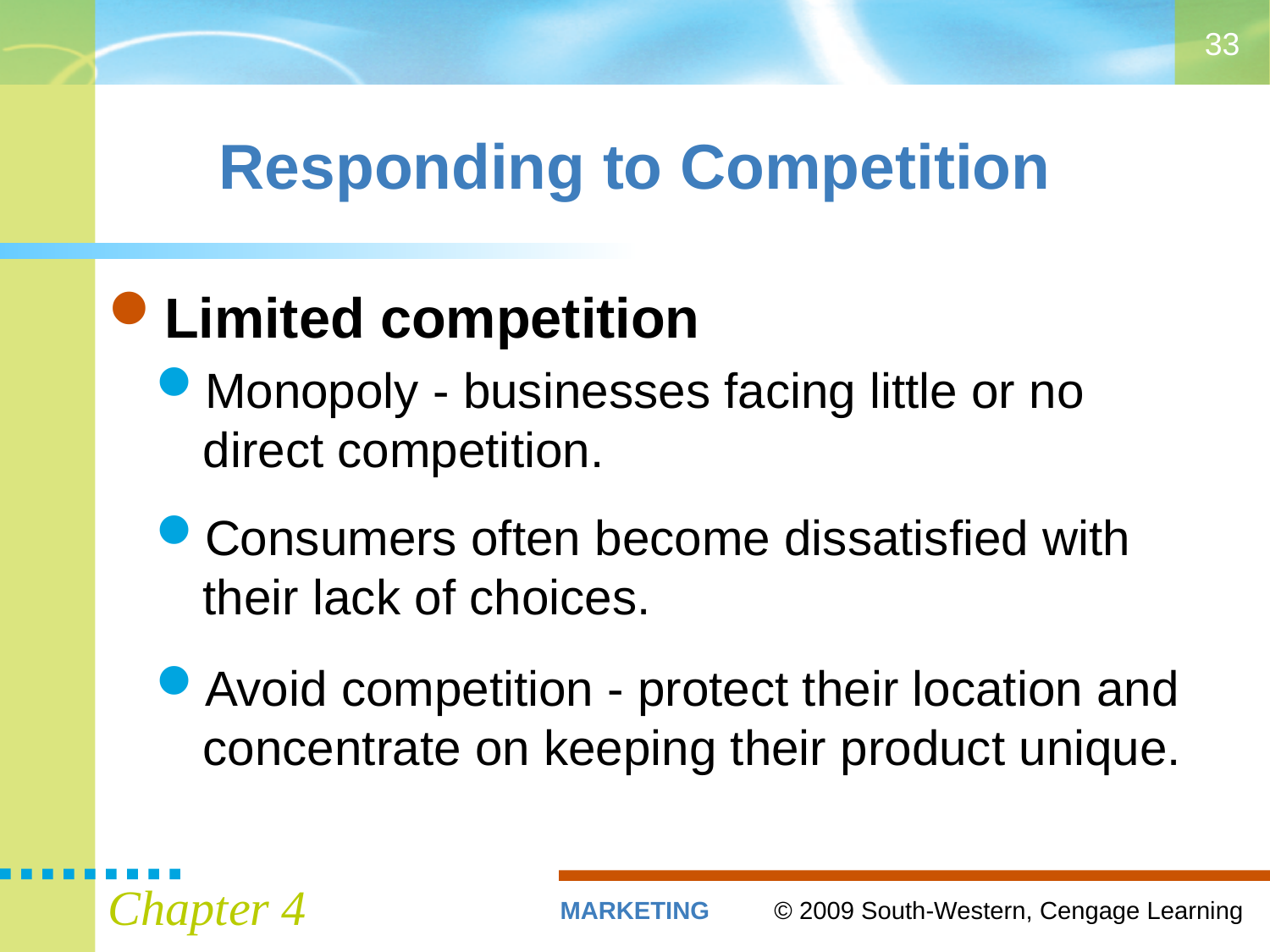

33
# Responding to Competition
Limited competition
Monopoly - businesses facing little or no
direct competition.
Consumers often become dissatisfied with
their lack of choices.

Avoid competition - protect their location and concentrate on keeping their product unique.
Chapter 4